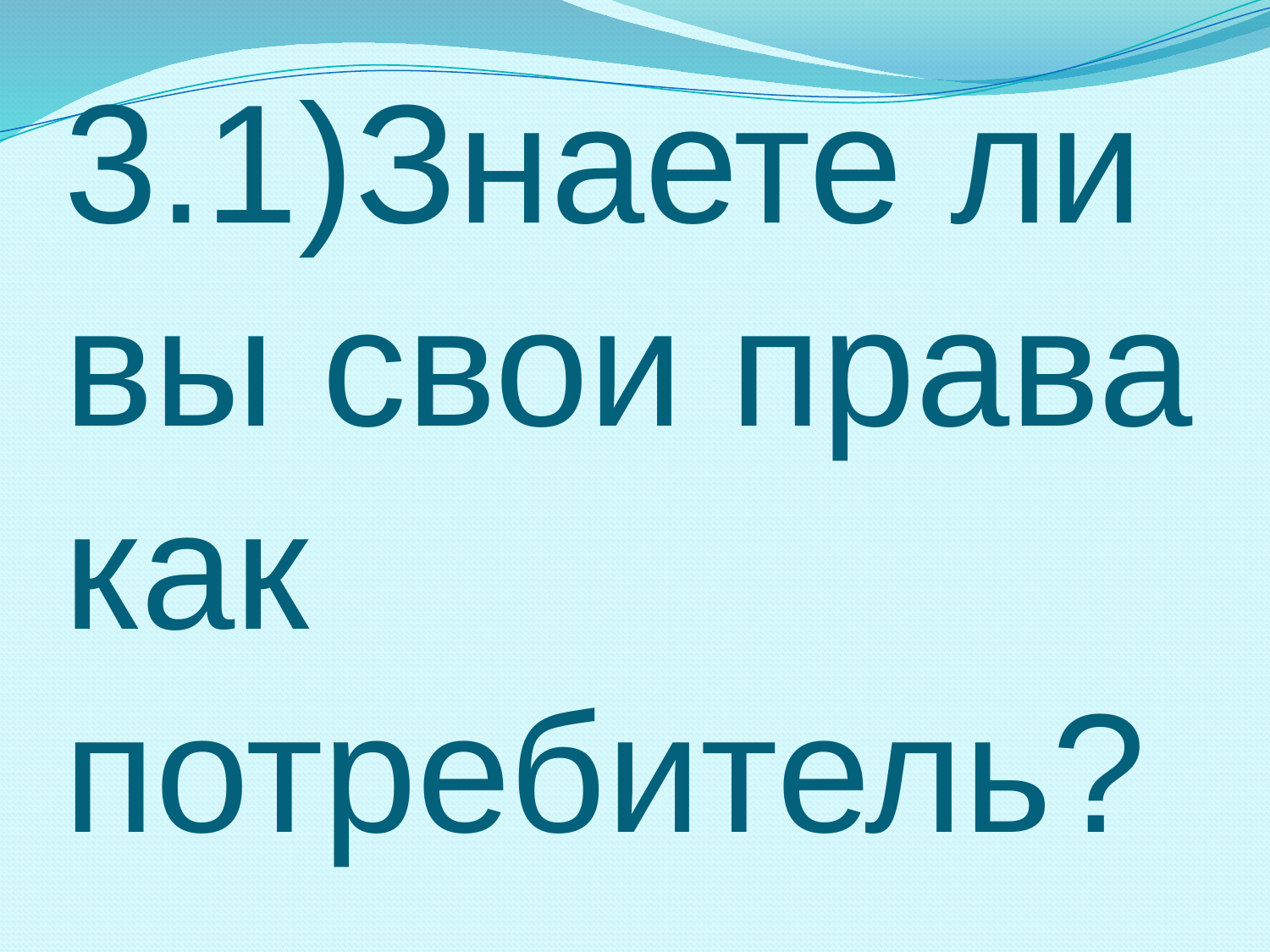

# 3.1)Знаете ли вы свои права как потребитель?